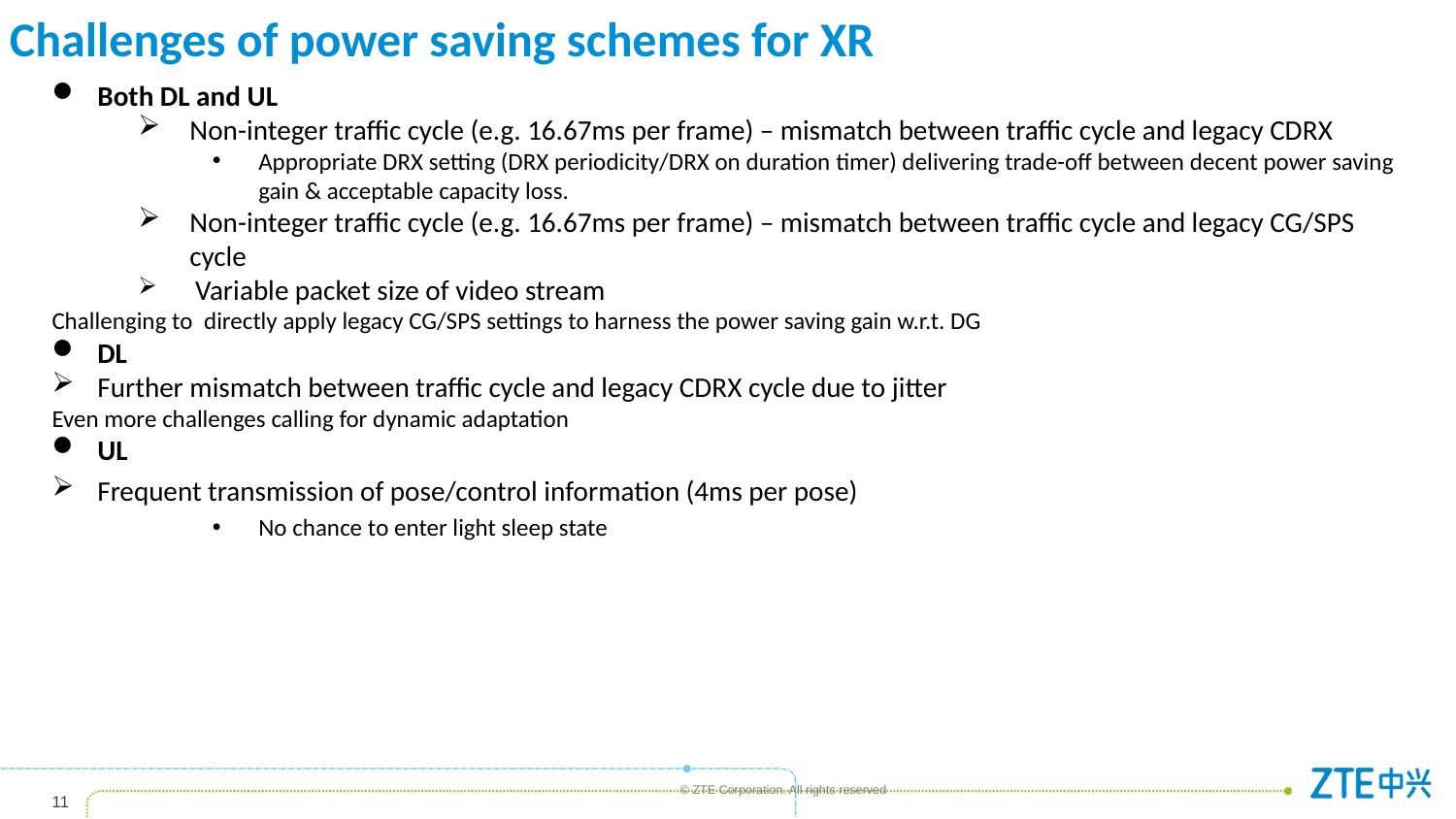

Challenges of power saving schemes for XR
Both DL and UL
Non-integer traffic cycle (e.g. 16.67ms per frame) – mismatch between traffic cycle and legacy CDRX
Appropriate DRX setting (DRX periodicity/DRX on duration timer) delivering trade-off between decent power saving gain & acceptable capacity loss.
Non-integer traffic cycle (e.g. 16.67ms per frame) – mismatch between traffic cycle and legacy CG/SPS cycle
 Variable packet size of video stream
Challenging to  directly apply legacy CG/SPS settings to harness the power saving gain w.r.t. DG
DL
Further mismatch between traffic cycle and legacy CDRX cycle due to jitter
Even more challenges calling for dynamic adaptation
UL
Frequent transmission of pose/control information (4ms per pose)
No chance to enter light sleep state